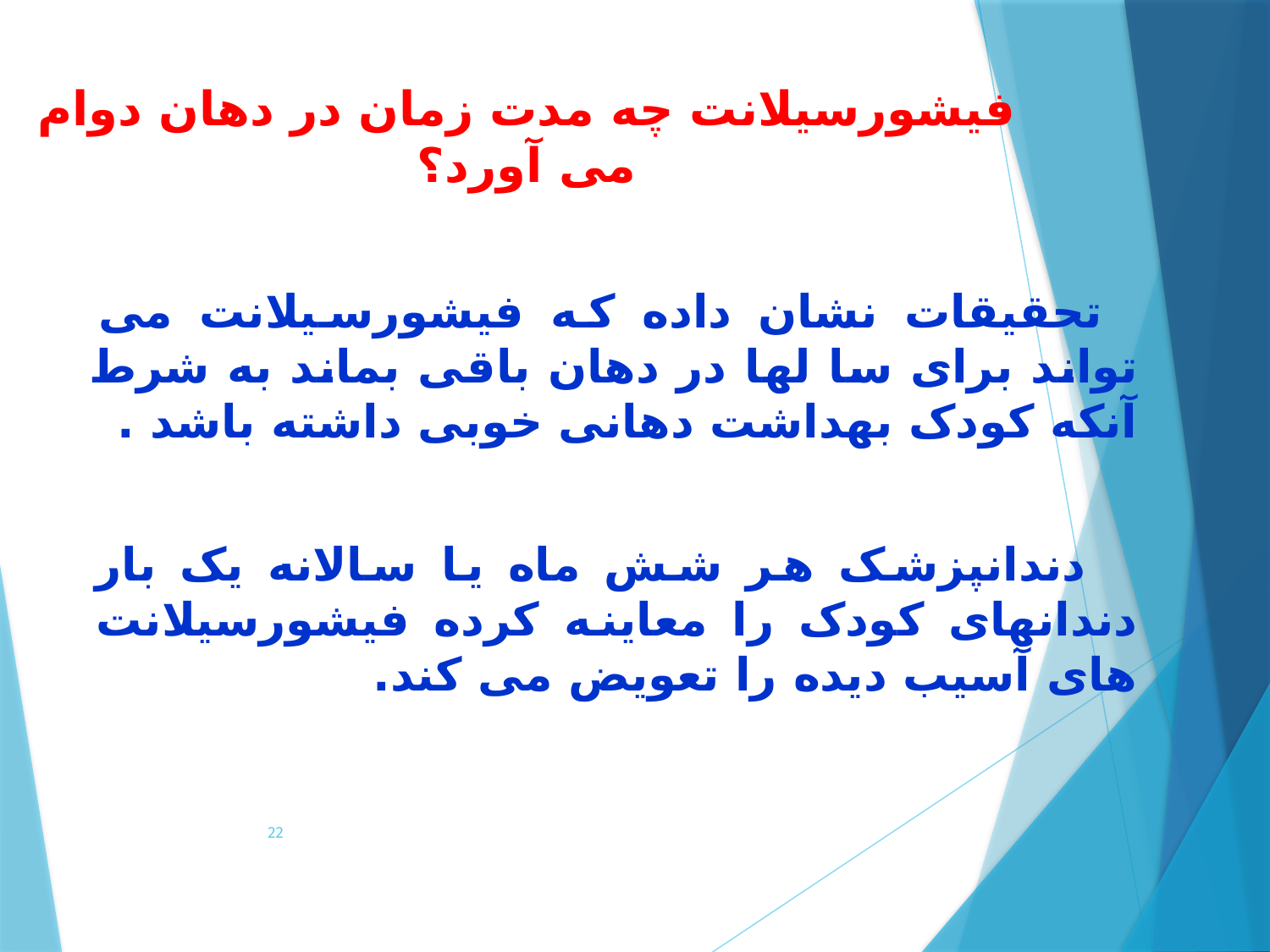

# فیشورسیلانت چه مدت زمان در دهان دوام می آورد؟
   تحقیقات نشان داده که فیشورسیلانت می تواند برای سا لها در دهان باقی بماند به شرط آنکه کودک بهداشت دهانی خوبی داشته باشد .

    دندانپزشک هر شش ماه یا سالانه یک بار دندانهای کودک را معاینه کرده فیشورسیلانت های آسیب دیده را تعویض می کند.
22